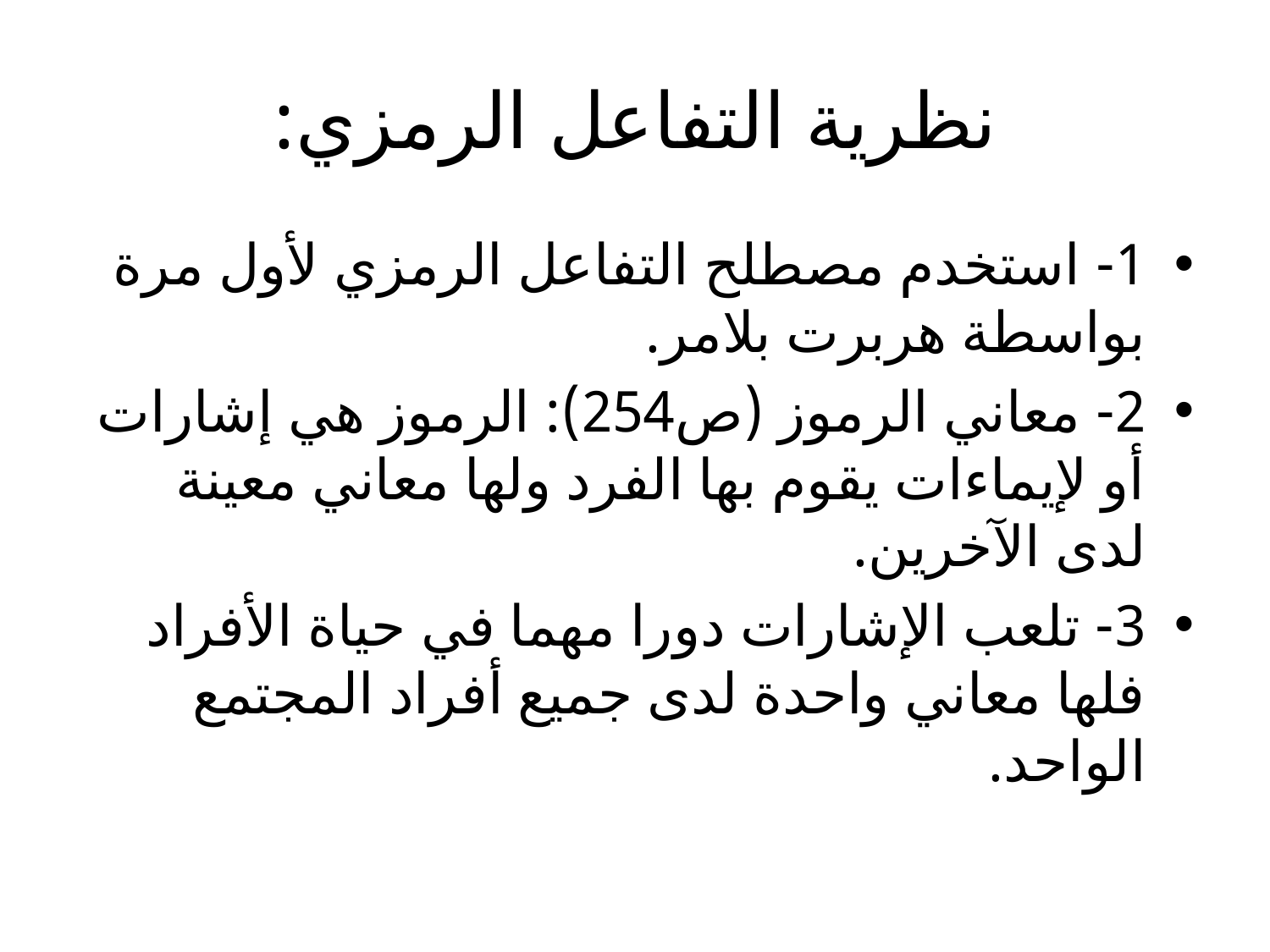

# نظرية التفاعل الرمزي:
1- استخدم مصطلح التفاعل الرمزي لأول مرة بواسطة هربرت بلامر.
2- معاني الرموز (ص254): الرموز هي إشارات أو لإيماءات يقوم بها الفرد ولها معاني معينة لدى الآخرين.
3- تلعب الإشارات دورا مهما في حياة الأفراد فلها معاني واحدة لدى جميع أفراد المجتمع الواحد.